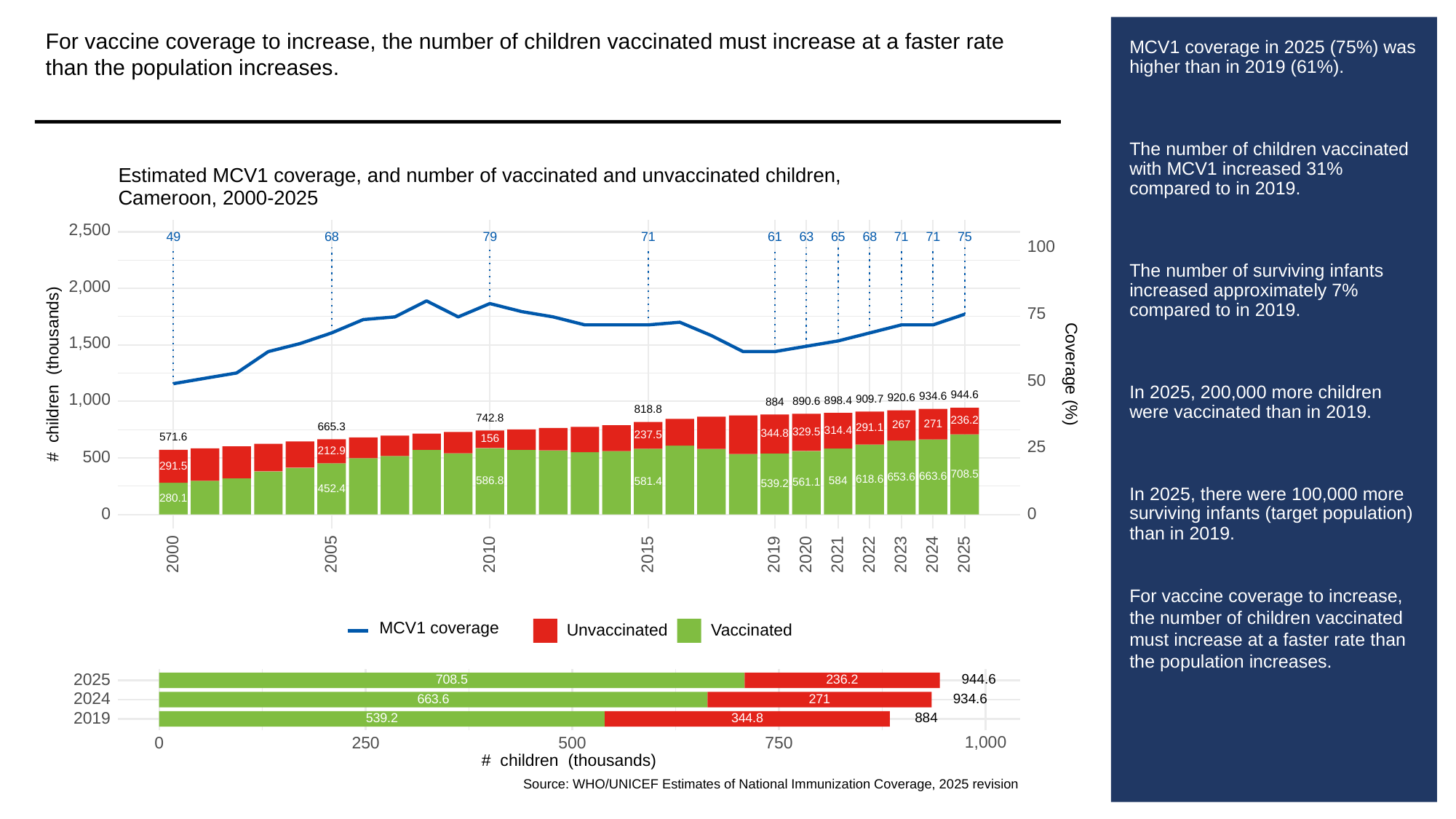

For vaccine coverage to increase, the number of children vaccinated must increase at a faster rate than the population increases.
# MCV1 coverage in 2025 (75%) was higher than in 2019 (61%).

The number of children vaccinated with MCV1 increased 31% compared to in 2019.

The number of surviving infants increased approximately 7% compared to in 2019.

In 2025, 200,000 more children were vaccinated than in 2019.

In 2025, there were 100,000 more surviving infants (target population) than in 2019.

For vaccine coverage to increase, the number of children vaccinated must increase at a faster rate than the population increases.

Estimated MCV1 coverage, and number of vaccinated and unvaccinated children,
Cameroon, 2000-2025

2,500

63
49
68
79
61
65
68
71
71
71
75
100

2,000

75

1,500

#  children  (thousands)
Coverage (%)

50
944.6
934.6
1,000
920.6
909.7
898.4
890.6
884

818.8

742.8

236.2

271
267

665.3
291.1

314.4

329.5

344.8

237.5

571.6

156

25

212.9

500

291.5

708.5

663.6
653.6
618.6
586.8
584
581.4

561.1
539.2

452.4

280.1
0
0

2023
2000
2005
2010
2015
2019
2020
2021
2022
2024
2025

MCV1 coverage
Unvaccinated
Vaccinated

2025
944.6
236.2
708.5

2024
934.6
663.6
271

2019
884
539.2
344.8

1,000
0
250
500
750
#  children  (thousands)
Source: WHO/UNICEF Estimates of National Immunization Coverage, 2025 revision